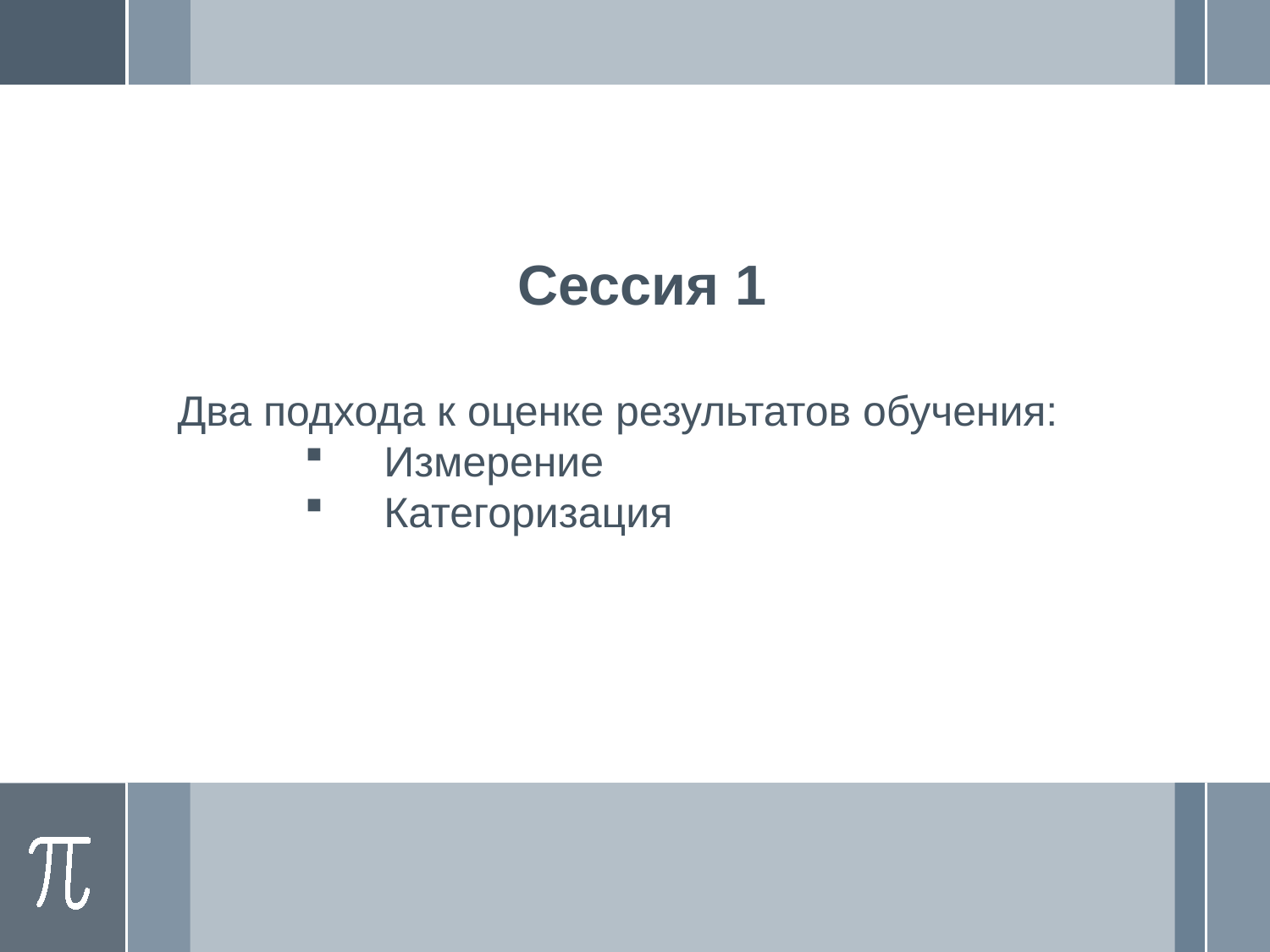

Сессия 1

Два подхода к оценке результатов обучения:
Измерение
Категоризация